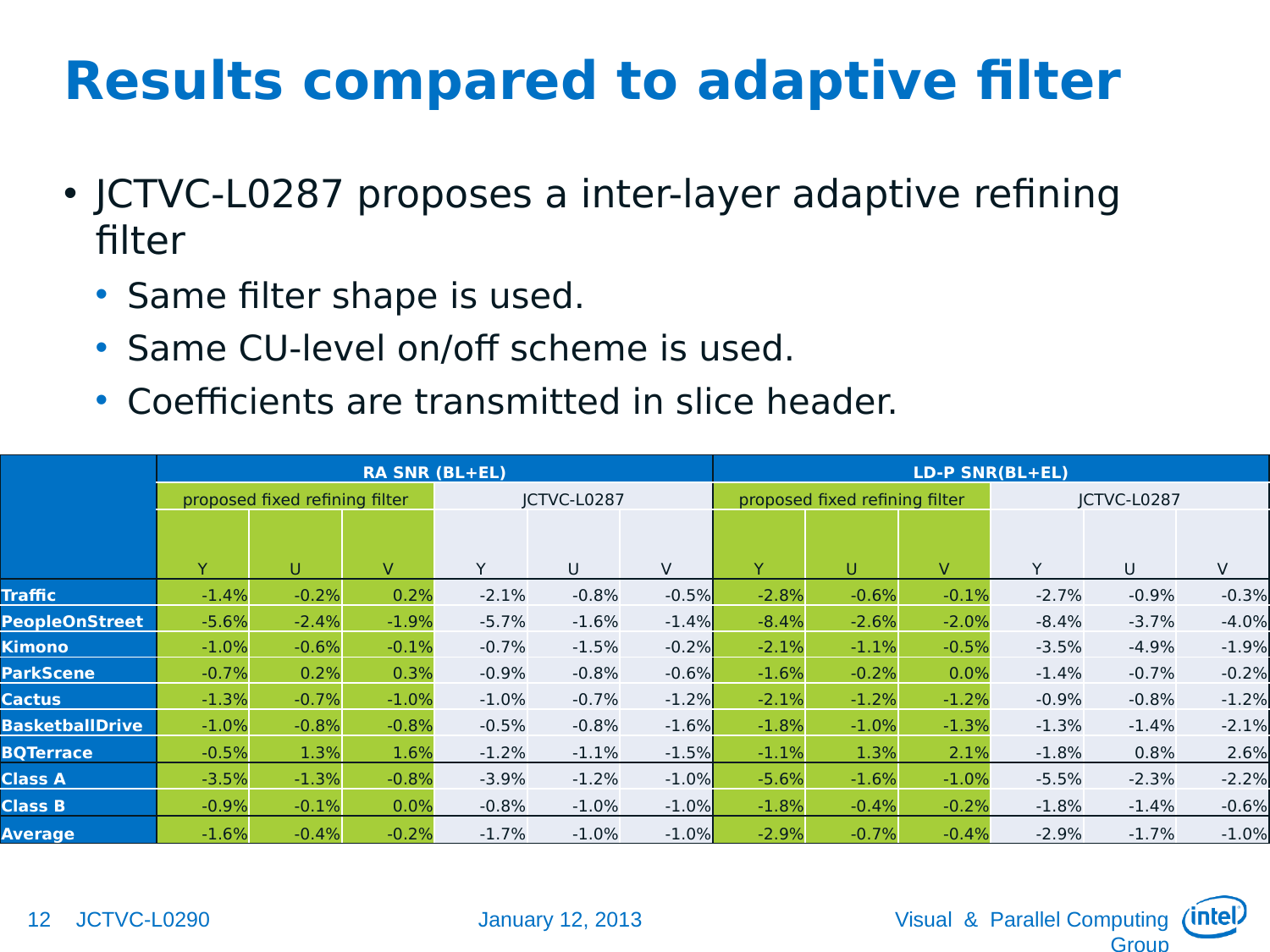

# Results compared to adaptive filter
JCTVC-L0287 proposes a inter-layer adaptive refining filter
Same filter shape is used.
Same CU-level on/off scheme is used.
Coefficients are transmitted in slice header.
|  | RA SNR (BL+EL) |  |  |  |  |  | LD-P SNR(BL+EL) |  |  |  |  |  |
| --- | --- | --- | --- | --- | --- | --- | --- | --- | --- | --- | --- | --- |
|  | proposed fixed refining filter |  |  | JCTVC-L0287 |  |  | proposed fixed refining filter |  |  | JCTVC-L0287 |  |  |
|  | Y | U | V | Y | U | V | Y | U | V | Y | U | V |
| Traffic | -1.4% | -0.2% | 0.2% | -2.1% | -0.8% | -0.5% | -2.8% | -0.6% | -0.1% | -2.7% | -0.9% | -0.3% |
| PeopleOnStreet | -5.6% | -2.4% | -1.9% | -5.7% | -1.6% | -1.4% | -8.4% | -2.6% | -2.0% | -8.4% | -3.7% | -4.0% |
| Kimono | -1.0% | -0.6% | -0.1% | -0.7% | -1.5% | -0.2% | -2.1% | -1.1% | -0.5% | -3.5% | -4.9% | -1.9% |
| ParkScene | -0.7% | 0.2% | 0.3% | -0.9% | -0.8% | -0.6% | -1.6% | -0.2% | 0.0% | -1.4% | -0.7% | -0.2% |
| Cactus | -1.3% | -0.7% | -1.0% | -1.0% | -0.7% | -1.2% | -2.1% | -1.2% | -1.2% | -0.9% | -0.8% | -1.2% |
| BasketballDrive | -1.0% | -0.8% | -0.8% | -0.5% | -0.8% | -1.6% | -1.8% | -1.0% | -1.3% | -1.3% | -1.4% | -2.1% |
| BQTerrace | -0.5% | 1.3% | 1.6% | -1.2% | -1.1% | -1.5% | -1.1% | 1.3% | 2.1% | -1.8% | 0.8% | 2.6% |
| Class A | -3.5% | -1.3% | -0.8% | -3.9% | -1.2% | -1.0% | -5.6% | -1.6% | -1.0% | -5.5% | -2.3% | -2.2% |
| Class B | -0.9% | -0.1% | 0.0% | -0.8% | -1.0% | -1.0% | -1.8% | -0.4% | -0.2% | -1.8% | -1.4% | -0.6% |
| Average | -1.6% | -0.4% | -0.2% | -1.7% | -1.0% | -1.0% | -2.9% | -0.7% | -0.4% | -2.9% | -1.7% | -1.0% |
12
JCTVC-L0290
January 12, 2013